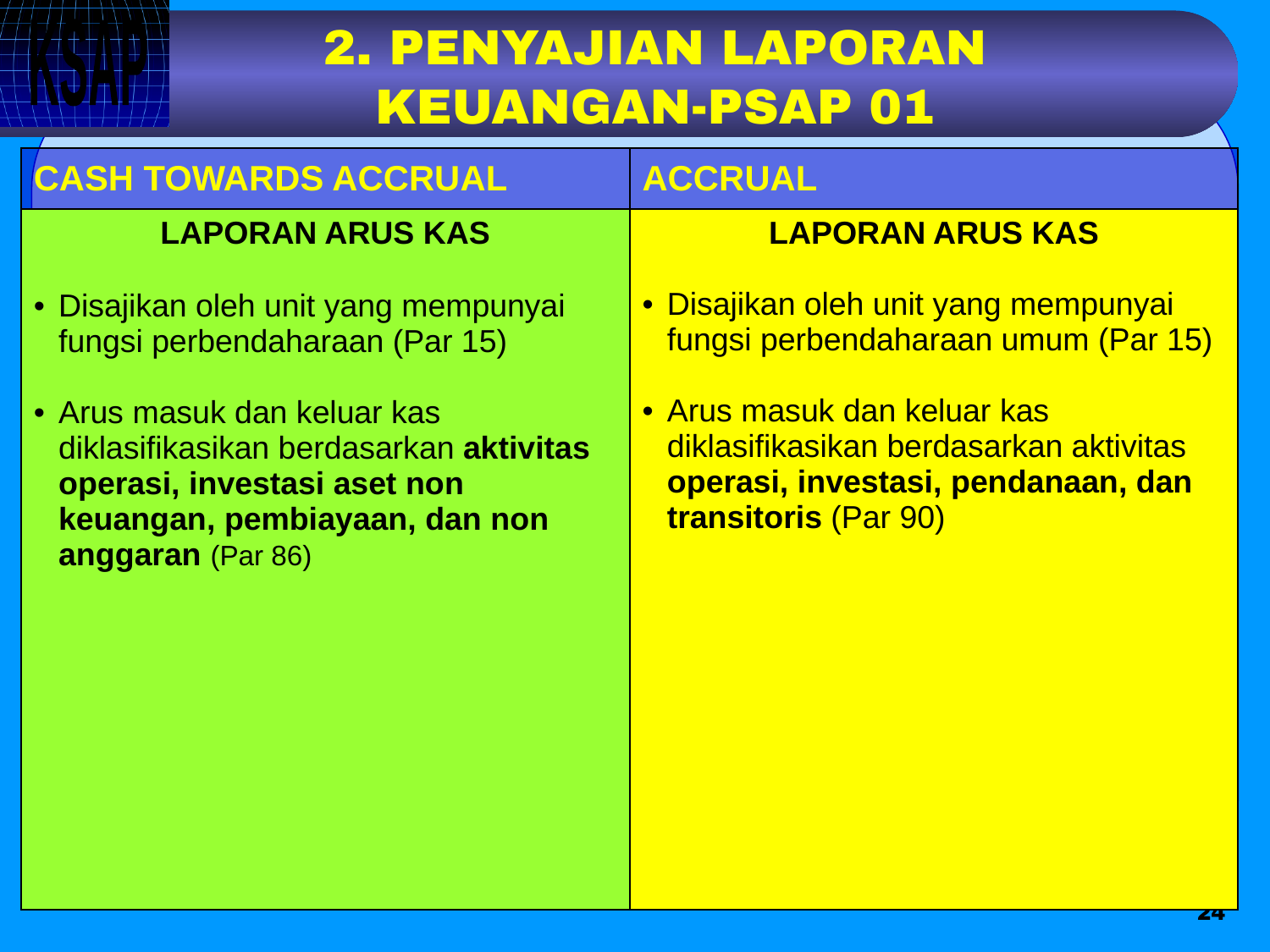

# 2. PENYAJIAN LAPORAN KEUANGAN-PSAP 01
| CASH TOWARDS ACCRUAL | ACCRUAL |
| --- | --- |
| LAPORAN ARUS KAS Disajikan oleh unit yang mempunyai fungsi perbendaharaan (Par 15) Arus masuk dan keluar kas diklasifikasikan berdasarkan aktivitas operasi, investasi aset non keuangan, pembiayaan, dan non anggaran (Par 86) | LAPORAN ARUS KAS Disajikan oleh unit yang mempunyai fungsi perbendaharaan umum (Par 15) Arus masuk dan keluar kas diklasifikasikan berdasarkan aktivitas operasi, investasi, pendanaan, dan transitoris (Par 90) |
24